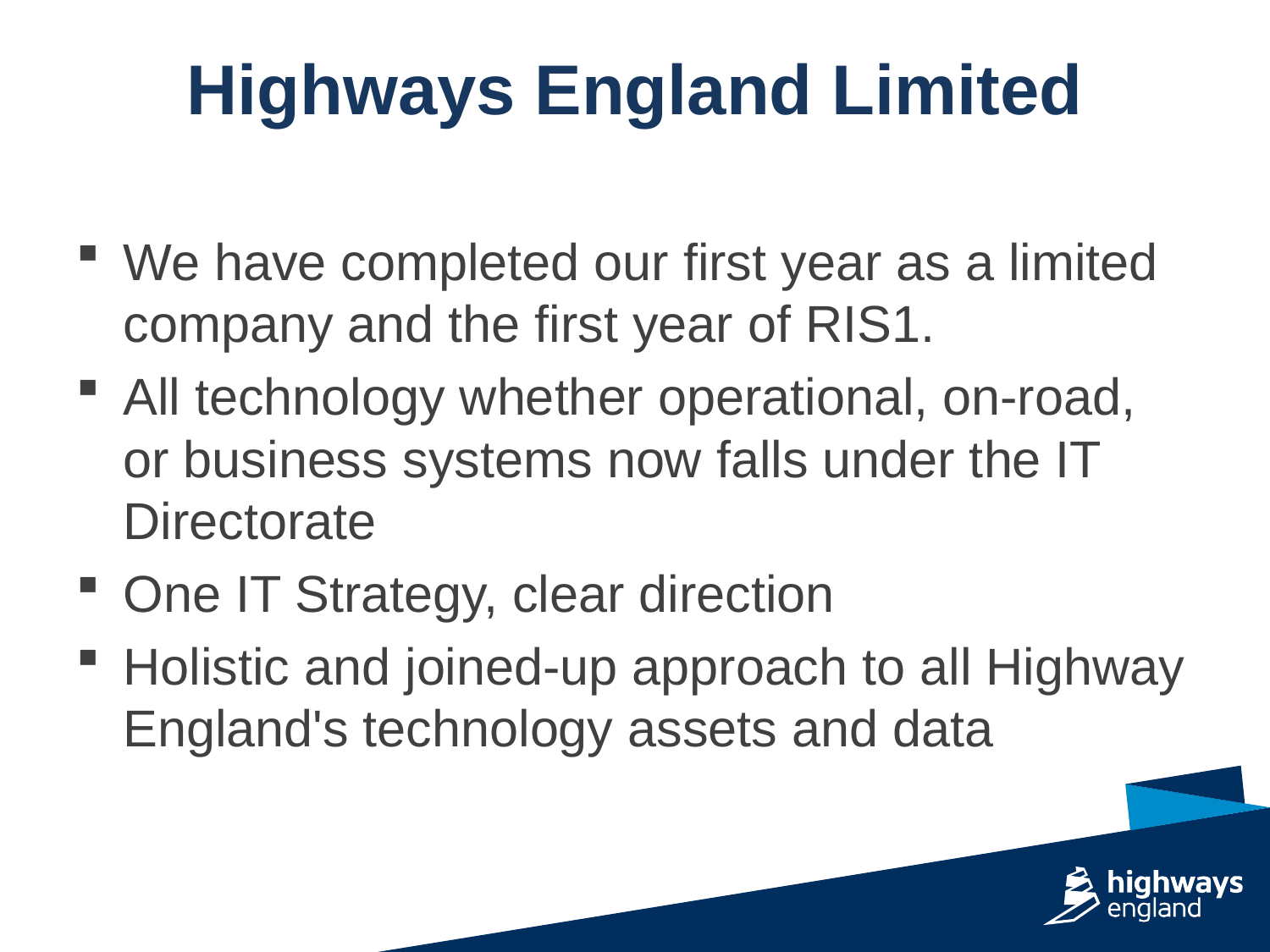

Highways England Limited
We have completed our first year as a limited company and the first year of RIS1.
All technology whether operational, on-road, or business systems now falls under the IT Directorate
One IT Strategy, clear direction
Holistic and joined-up approach to all Highway England's technology assets and data